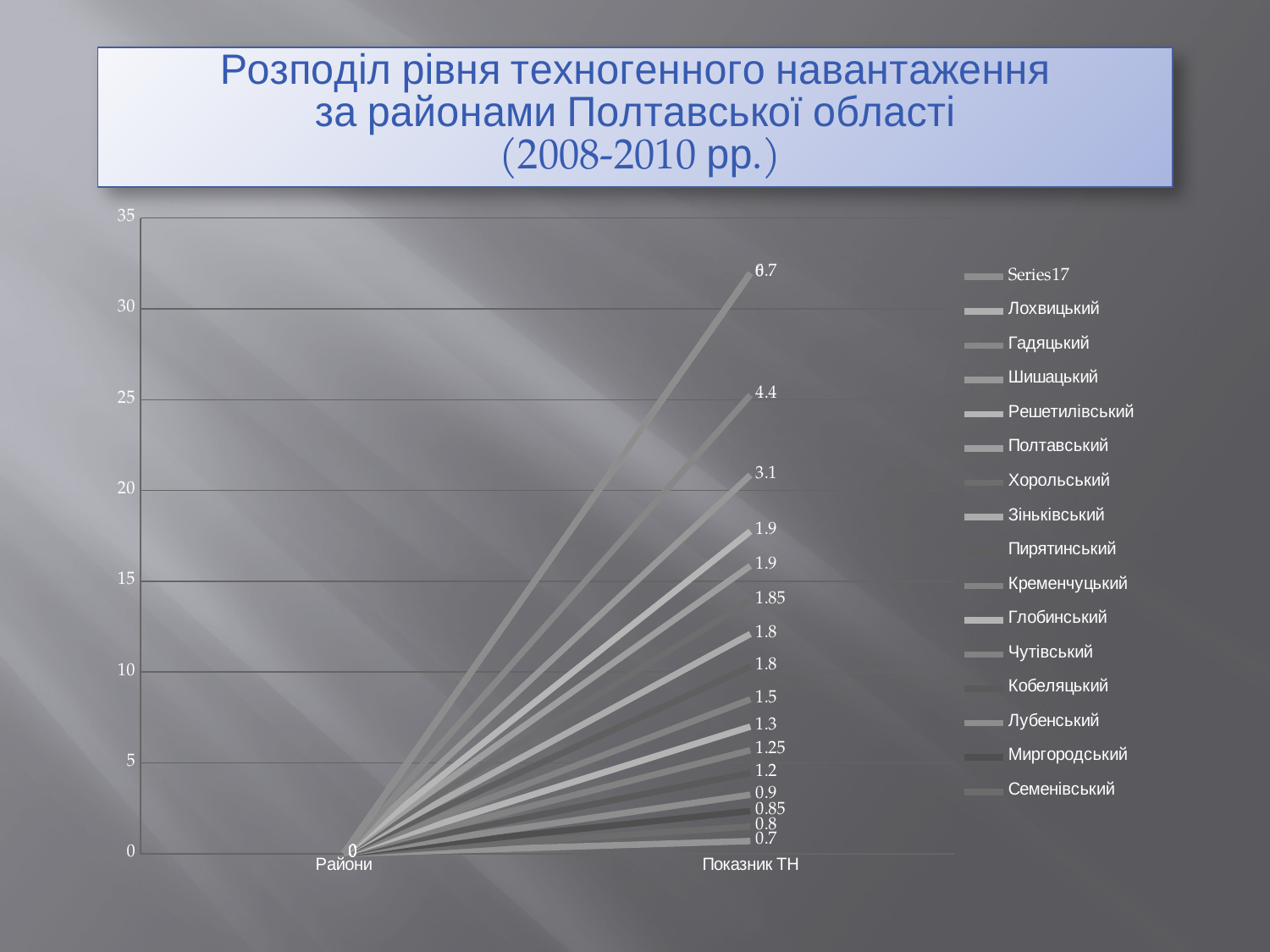

### Chart

| Category |  |  |  |  |  |  |  |  |  |  |  |  |  |  |  |  |  |
|---|---|---|---|---|---|---|---|---|---|---|---|---|---|---|---|---|---|
| Райони | 0.0 | 0.0 | 0.0 | 0.0 | 0.0 | 0.0 | 0.0 | 0.0 | 0.0 | 0.0 | 0.0 | 0.0 | 0.0 | 0.0 | 0.0 | 0.0 | None |
| Показник ТН | 0.7000000000000001 | 0.8 | 0.8500000000000001 | 0.9 | 1.2 | 1.25 | 1.3 | 1.5 | 1.8 | 1.8 | 1.85 | 1.9 | 1.9 | 3.1 | 4.4 | 6.7 | None |